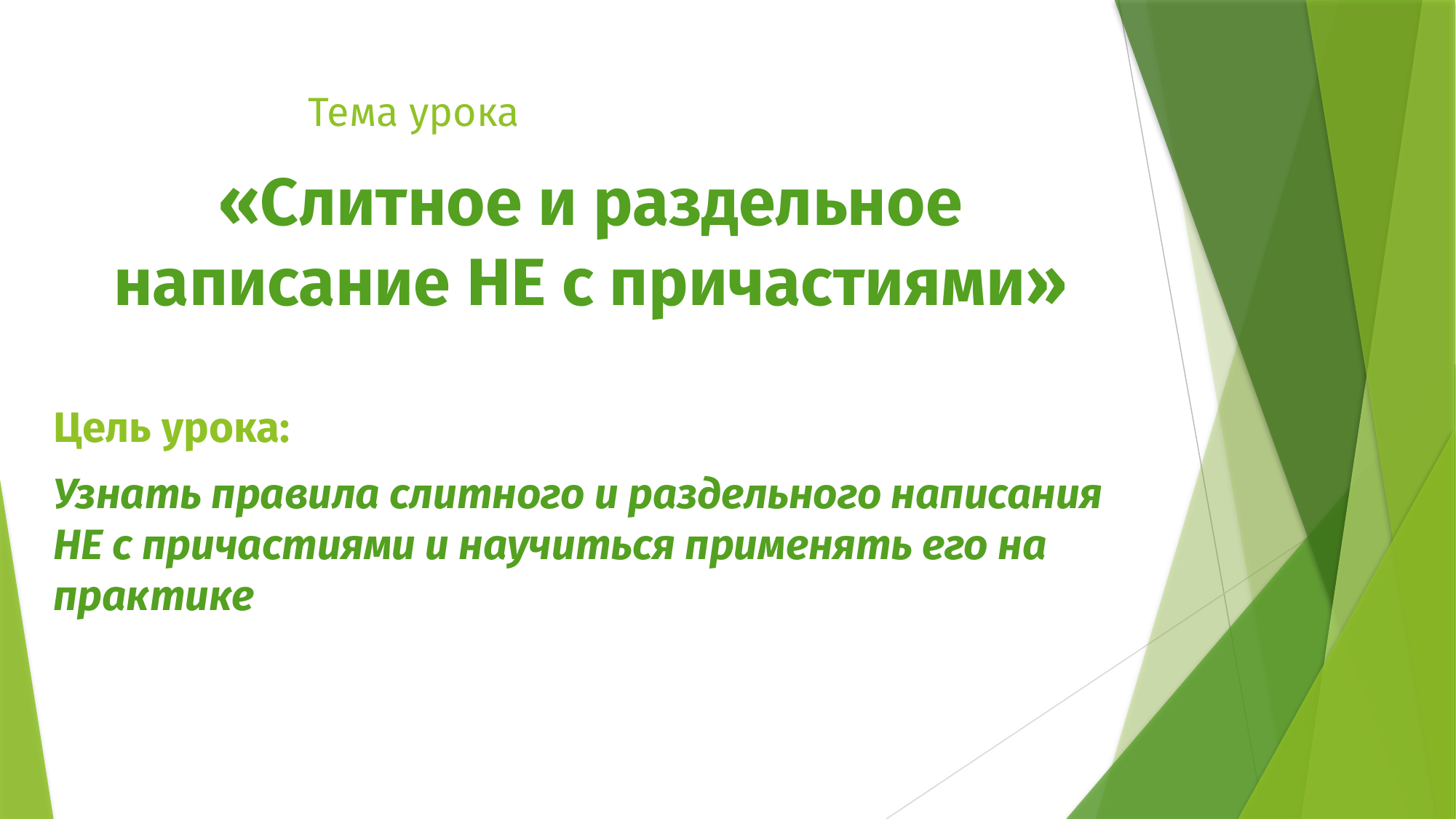

# Тема урока
«Слитное и раздельное написание НЕ с причастиями»

Цель урока:
Узнать правила слитного и раздельного написания НЕ с причастиями и научиться применять его на практике